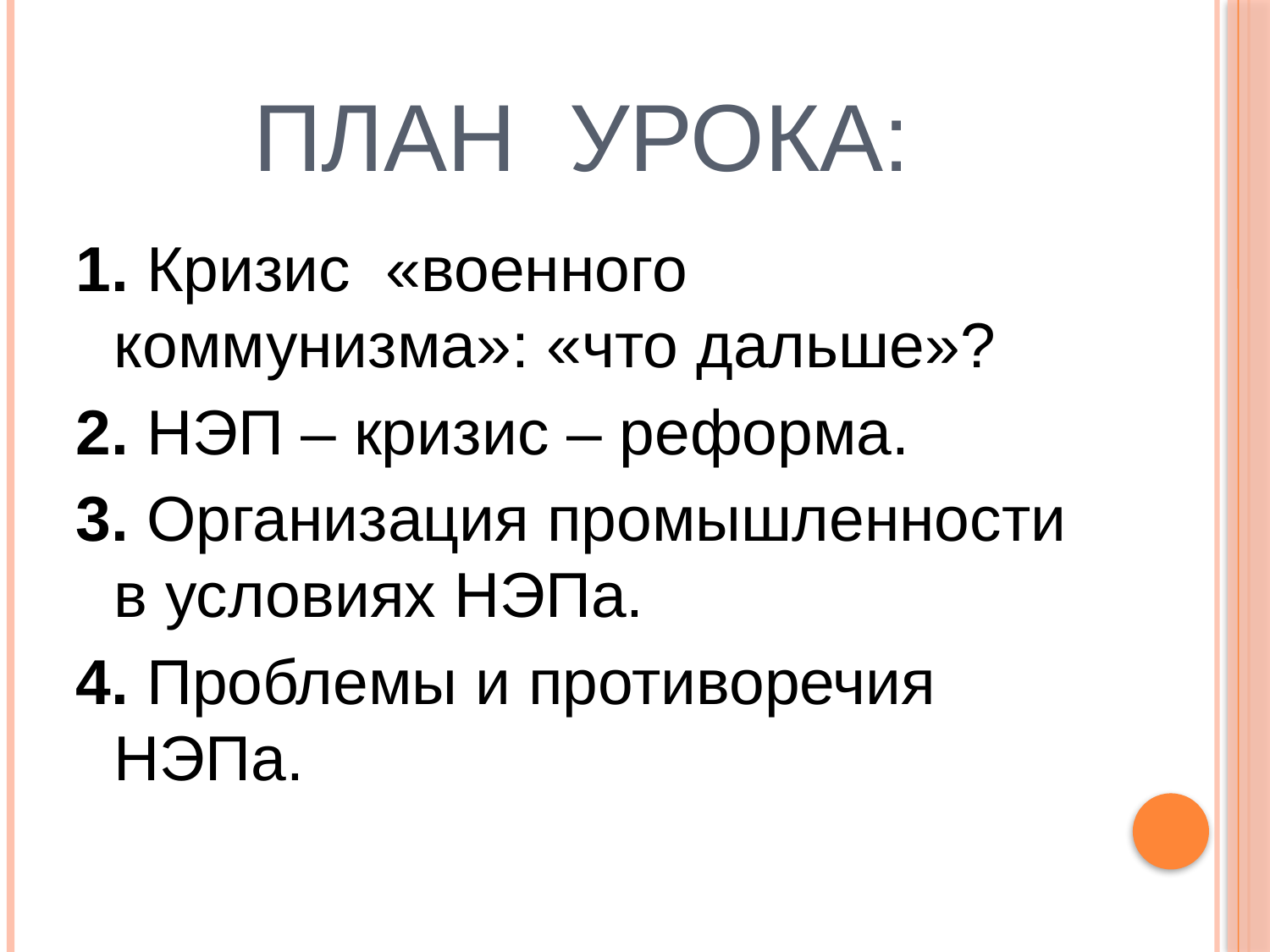

# ПЛАН  УРОКА:
1. Кризис  «военного   коммунизма»: «что дальше»?
2. НЭП – кризис – реформа.
3. Организация промышленности в условиях НЭПа.
4. Проблемы и противоречия НЭПа.